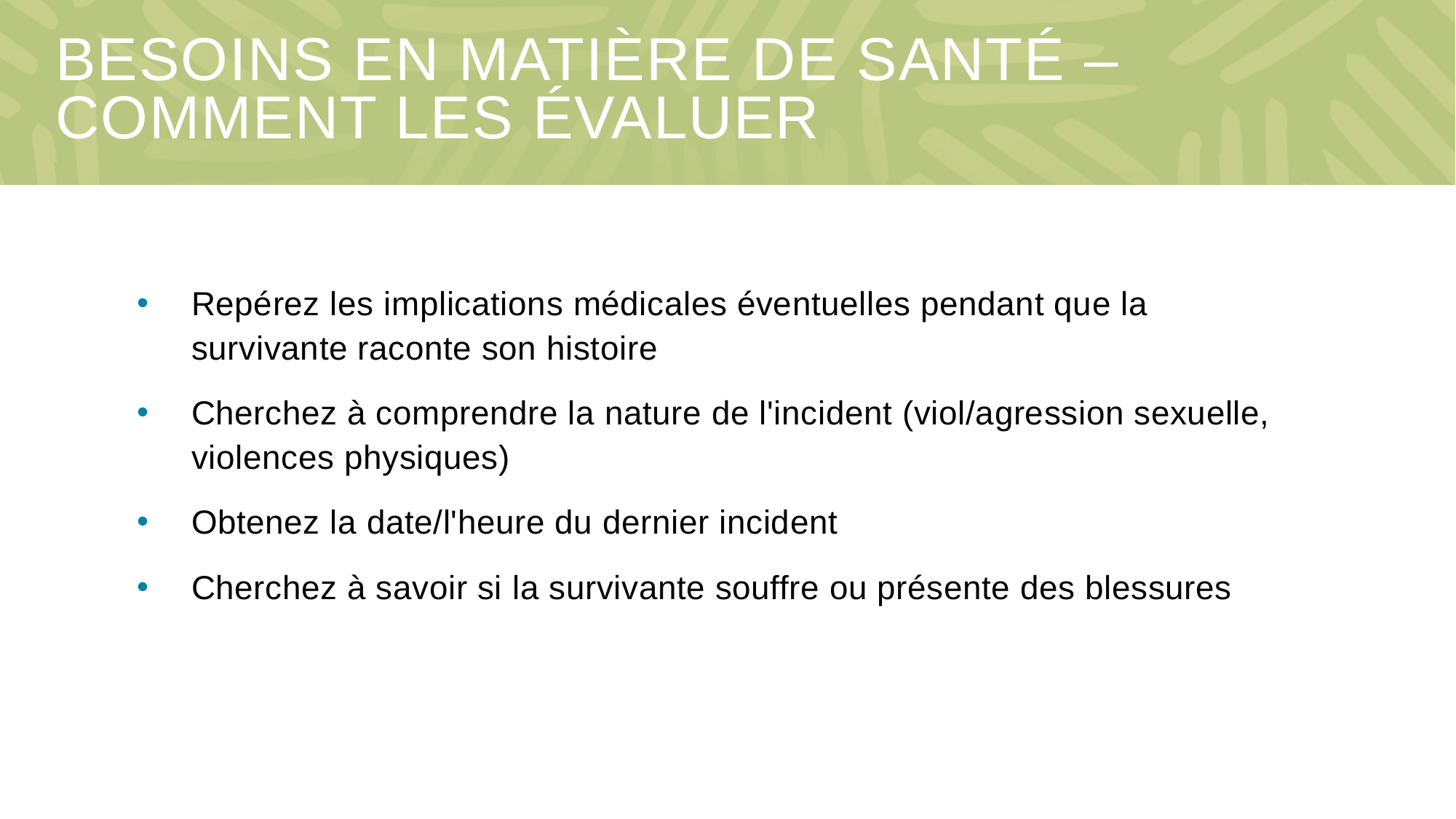

# Besoins en matière de santé – Comment les évaluer
Repérez les implications médicales éventuelles pendant que la survivante raconte son histoire
Cherchez à comprendre la nature de l'incident (viol/agression sexuelle, violences physiques)
Obtenez la date/l'heure du dernier incident
Cherchez à savoir si la survivante souffre ou présente des blessures